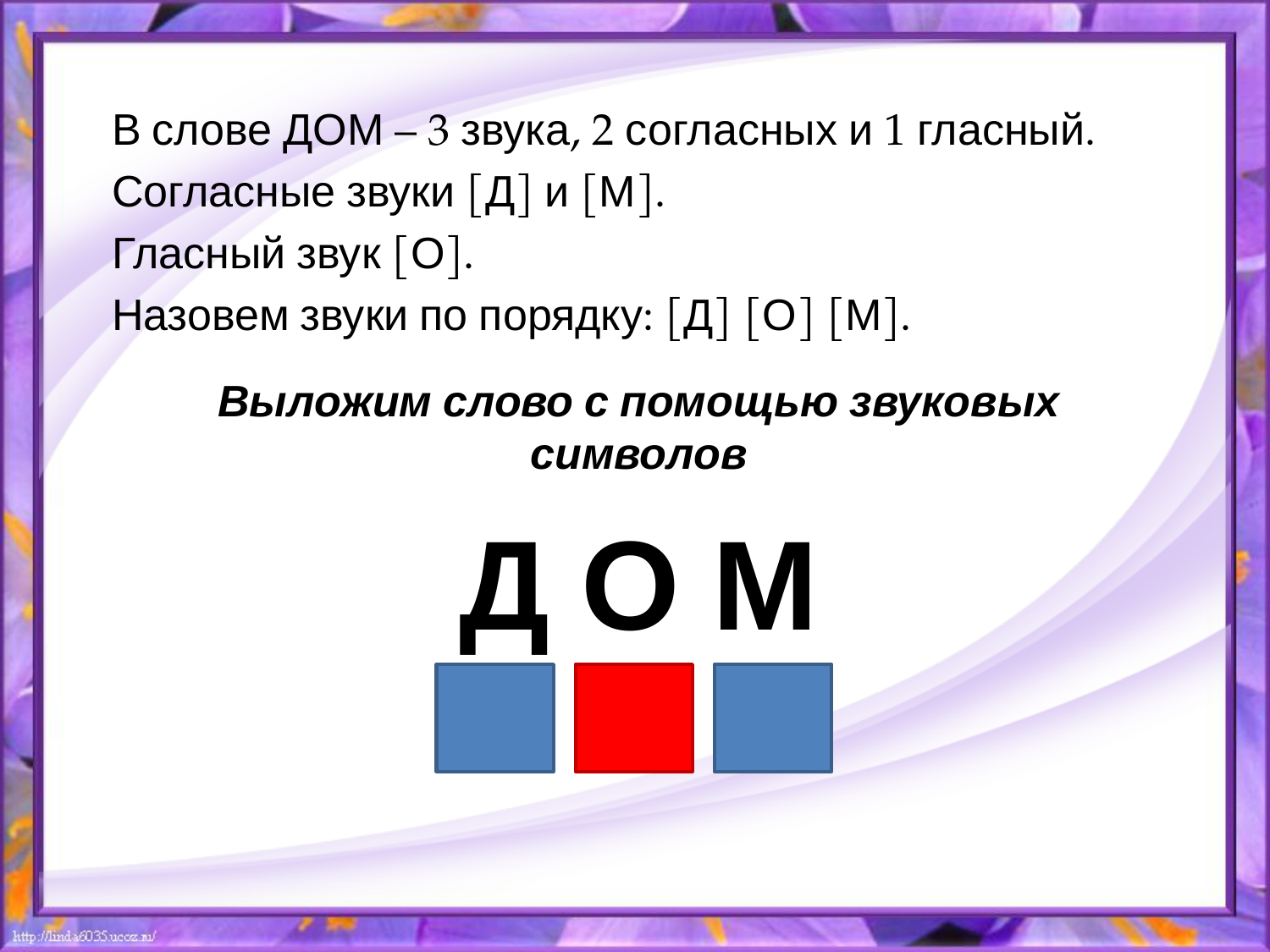

В слове ДОМ – 3 звука, 2 согласных и 1 гласный.
Согласные звуки [Д] и [М].
Гласный звук [О].
Назовем звуки по порядку: [Д] [О] [М].

Выложим слово с помощью звуковых символов
Д О М